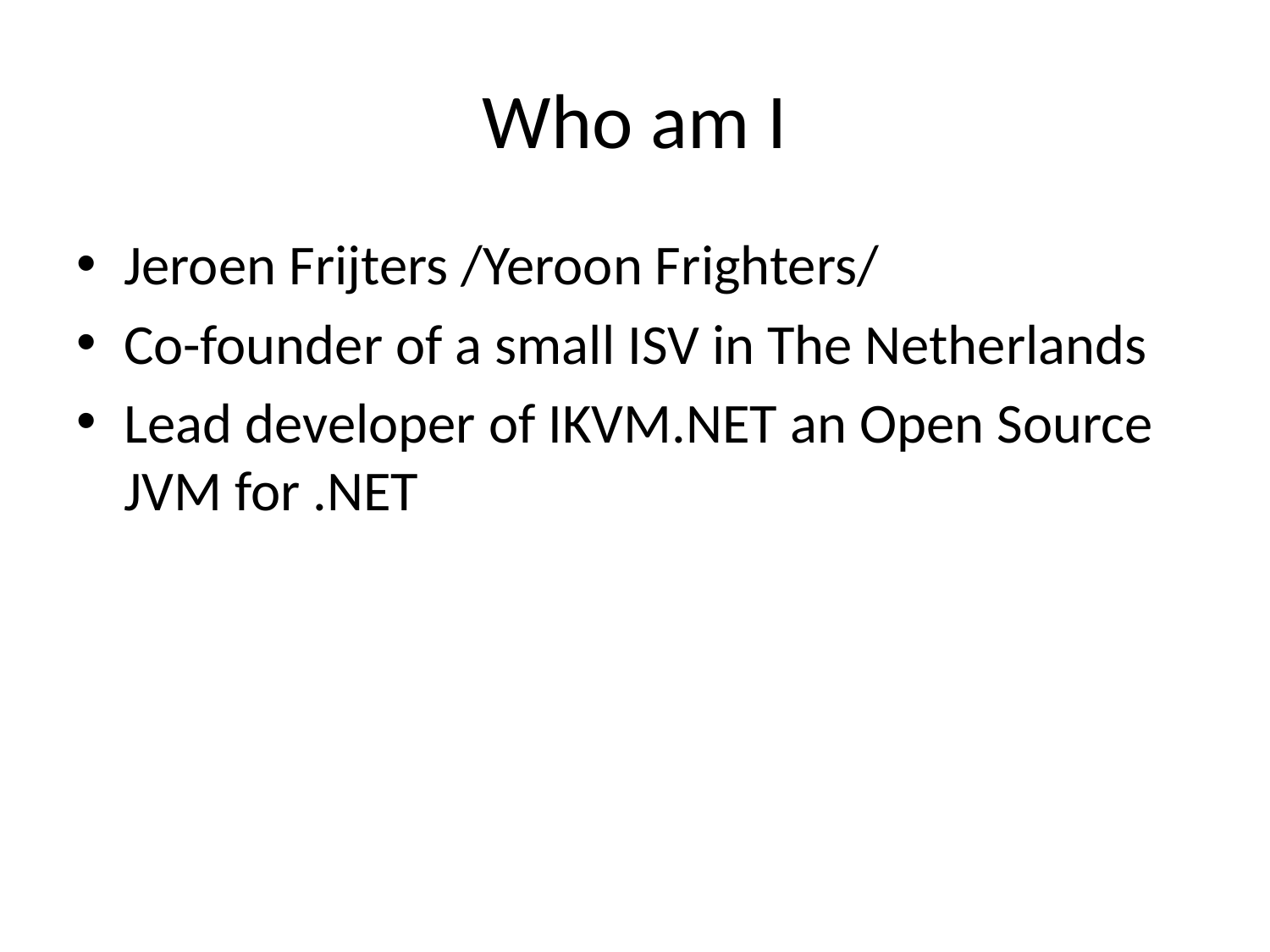

# Who am I
Jeroen Frijters /Yeroon Frighters/
Co-founder of a small ISV in The Netherlands
Lead developer of IKVM.NET an Open Source JVM for .NET